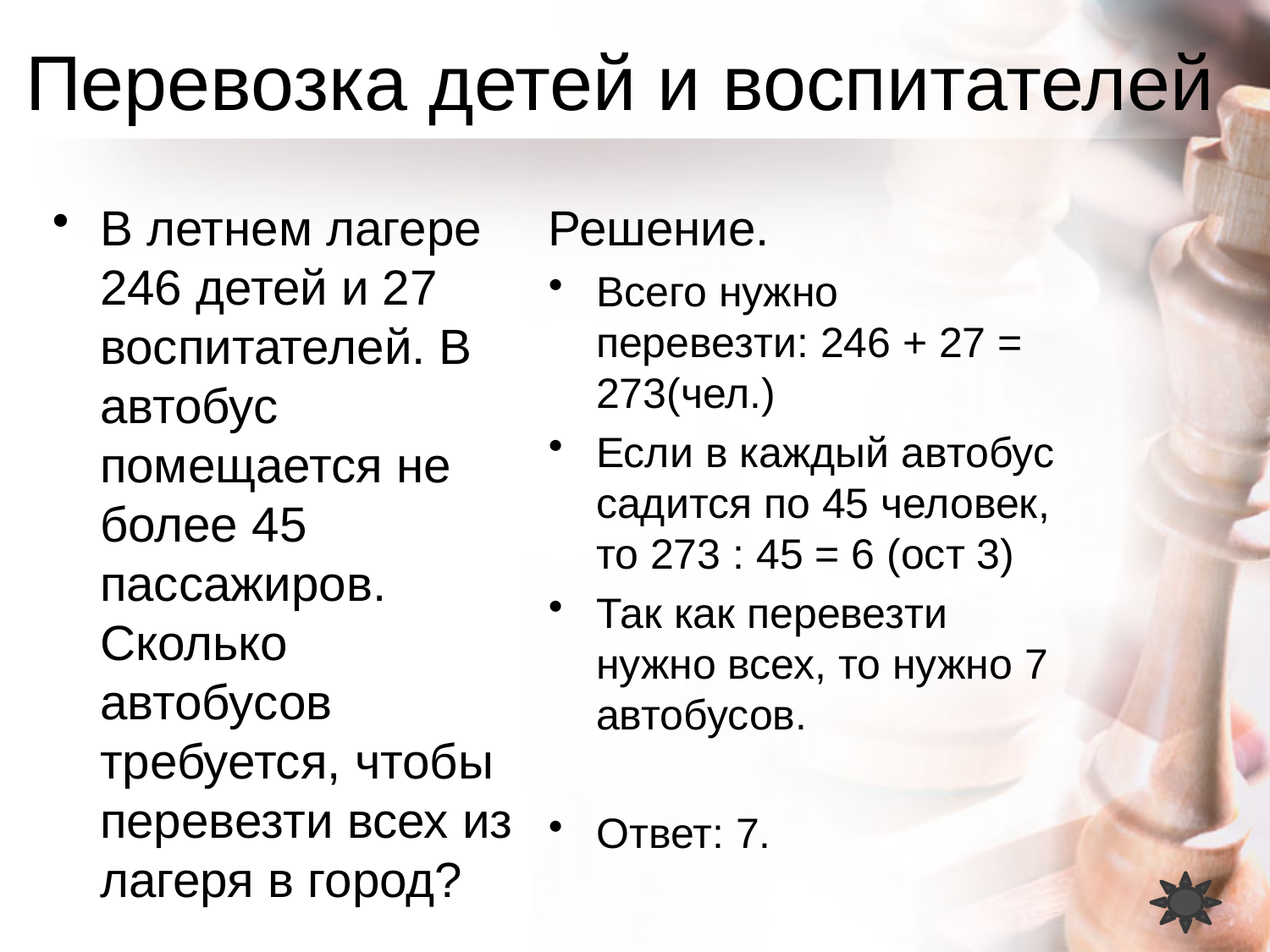

# Перевозка детей и воспитателей
В летнем лагере 246 детей и 27 воспитателей. В автобус помещается не более 45 пассажиров. Сколько автобусов требуется, чтобы перевезти всех из лагеря в город?

Решение.
Всего нужно перевезти: 246 + 27 = 273(чел.)
Если в каждый автобус садится по 45 человек, то 273 : 45 = 6 (ост 3)
Так как перевезти нужно всех, то нужно 7 автобусов.

Ответ: 7.